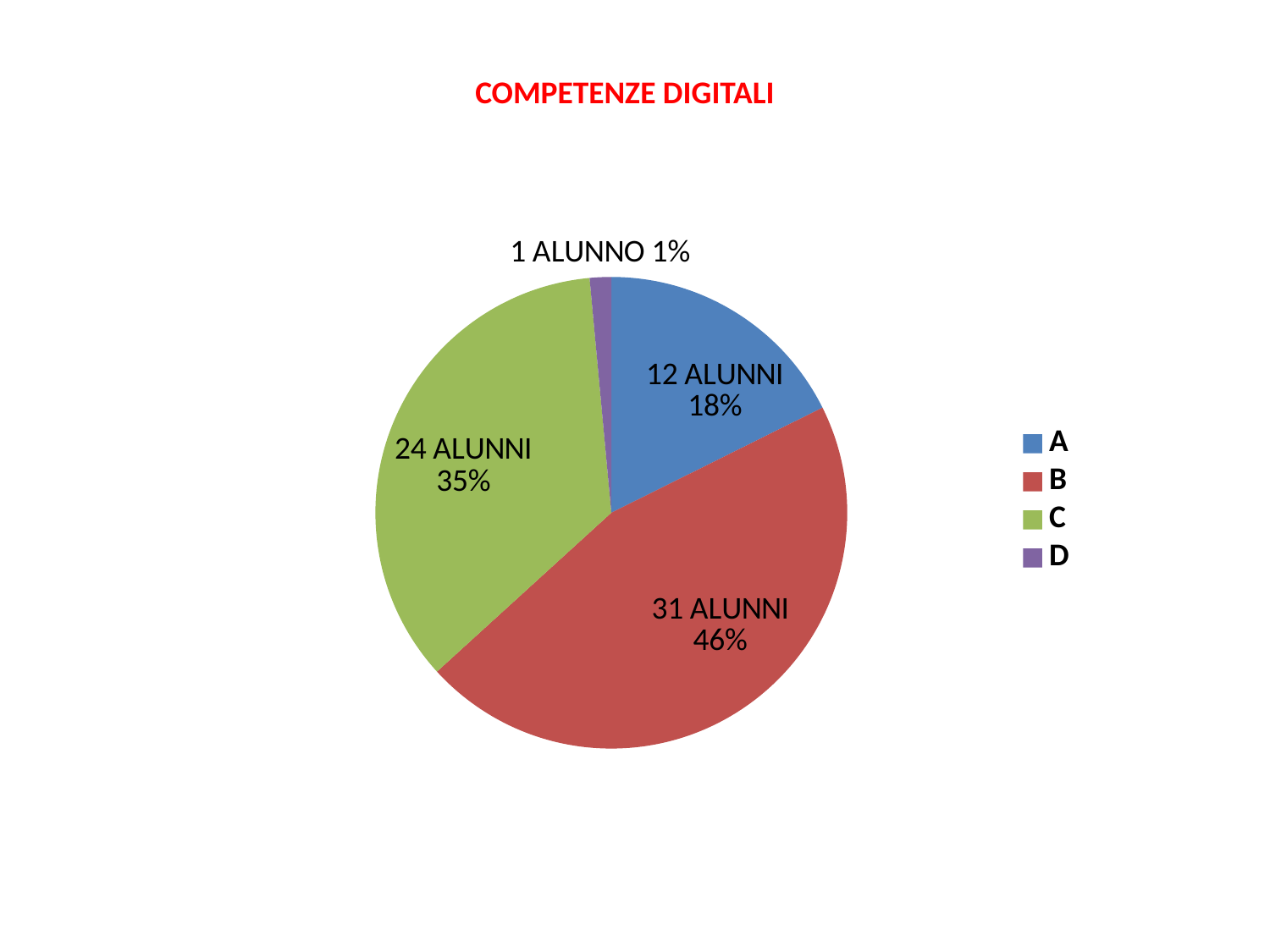

COMPETENZE DIGITALI

### Chart

| Category |  |
|---|---|
| A | 12.0 |
| B | 31.0 |
| C | 24.0 |
| D | 1.0 |